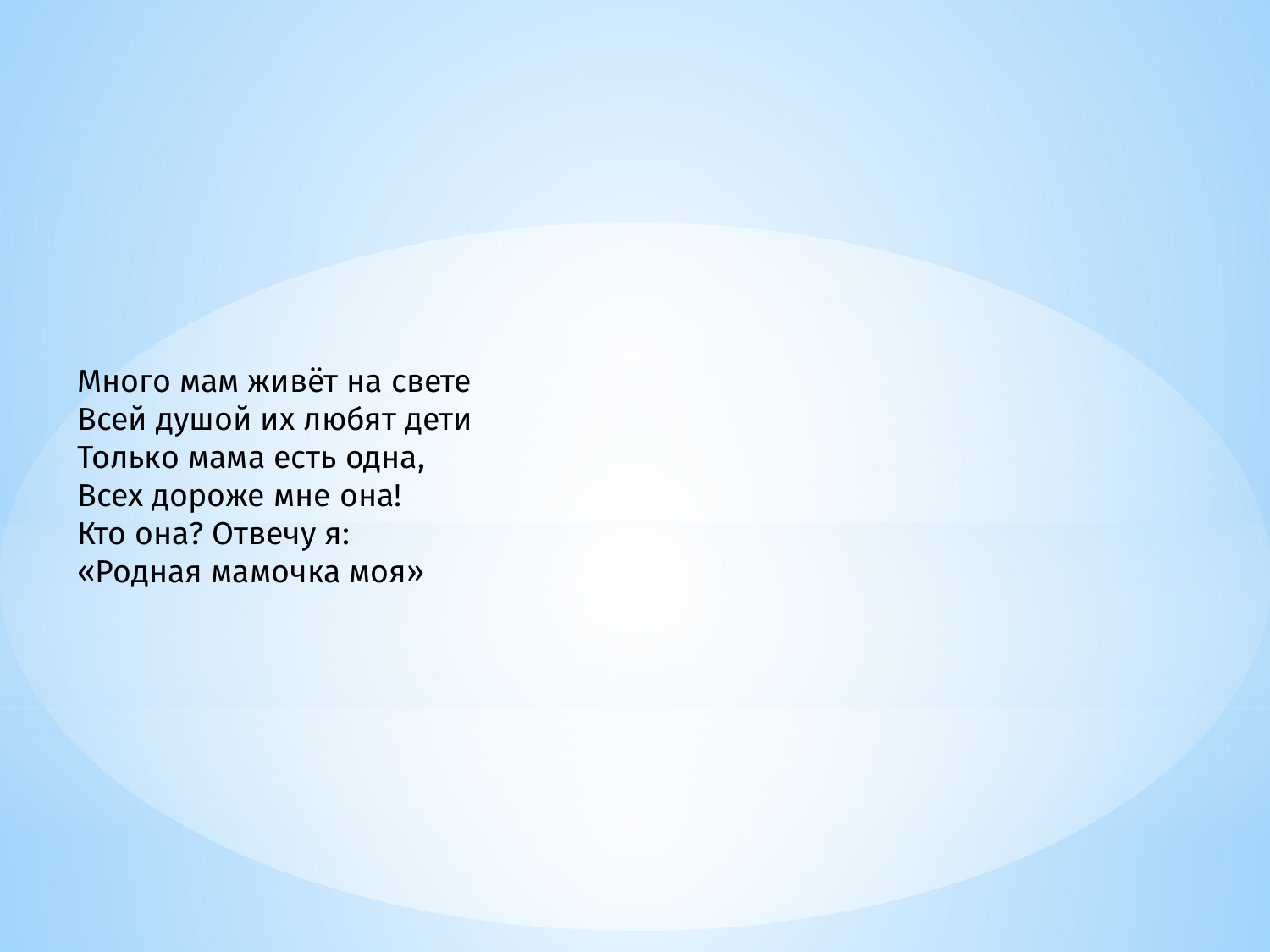

Много мам живёт на свете
Всей душой их любят дети
Только мама есть одна,
Всех дороже мне она!
Кто она? Отвечу я:
«Родная мамочка моя»